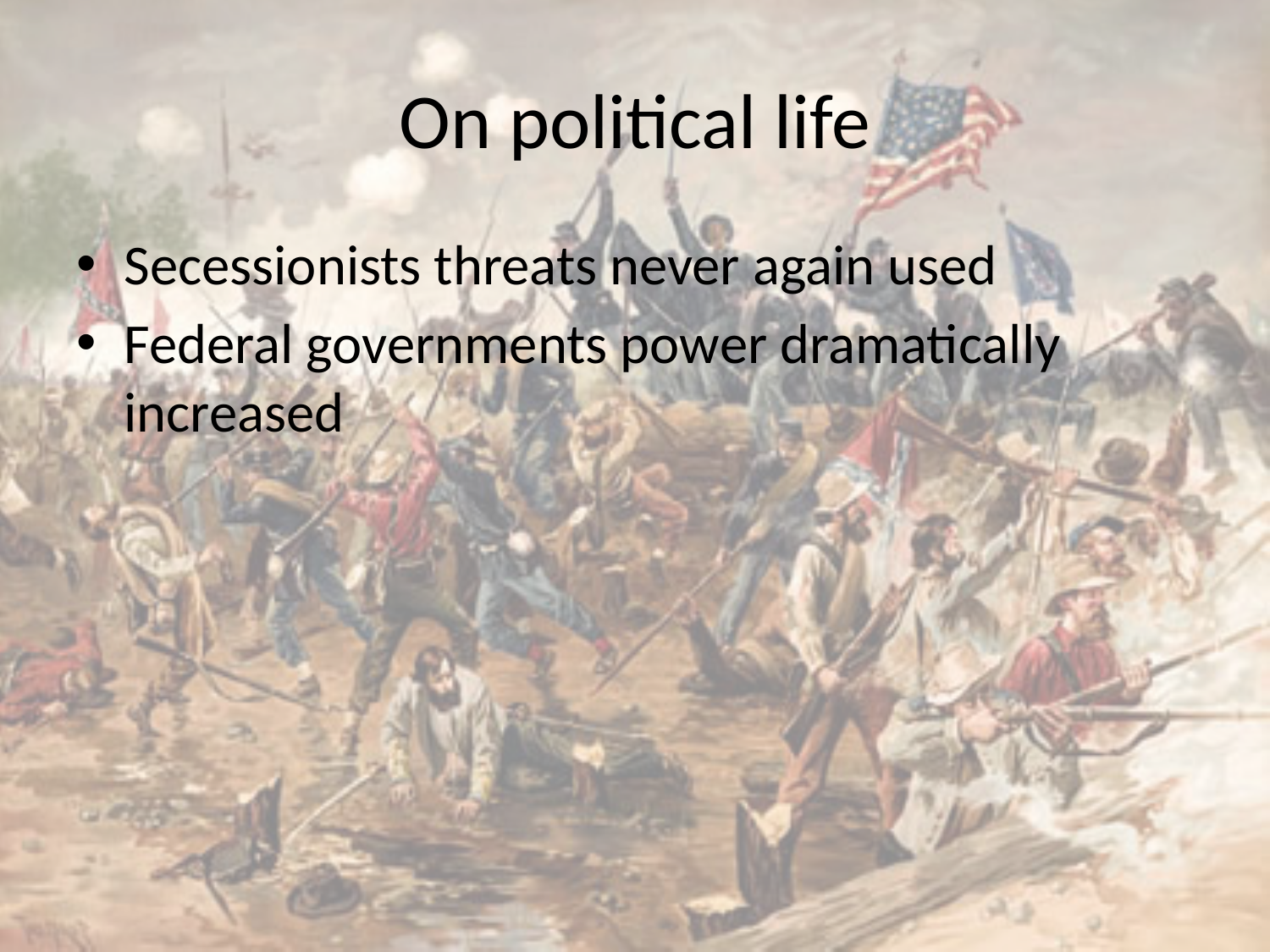

# On political life
Secessionists threats never again used
Federal governments power dramatically increased